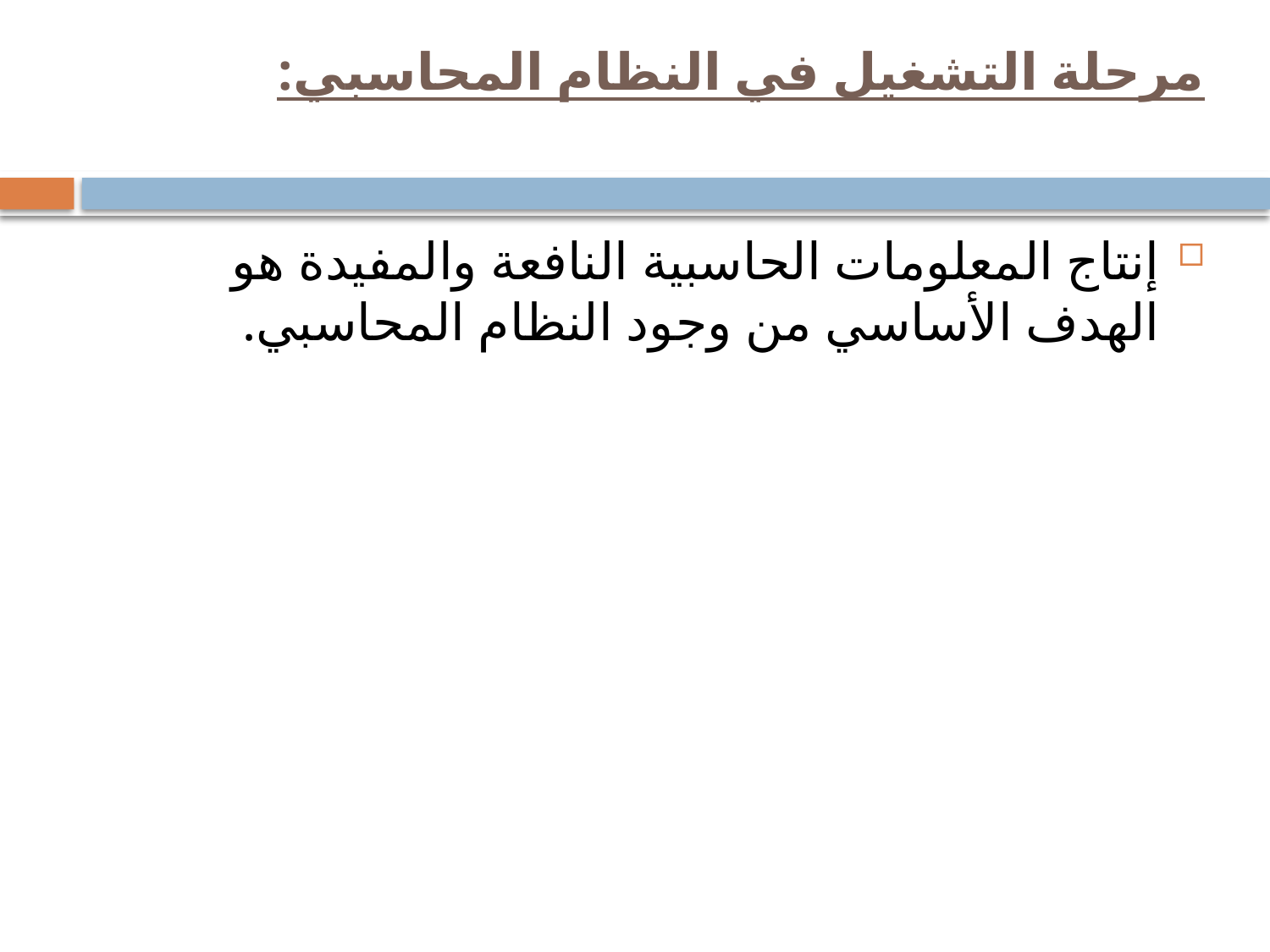

# مرحلة التشغيل في النظام المحاسبي:
إنتاج المعلومات الحاسبية النافعة والمفيدة هو الهدف الأساسي من وجود النظام المحاسبي.